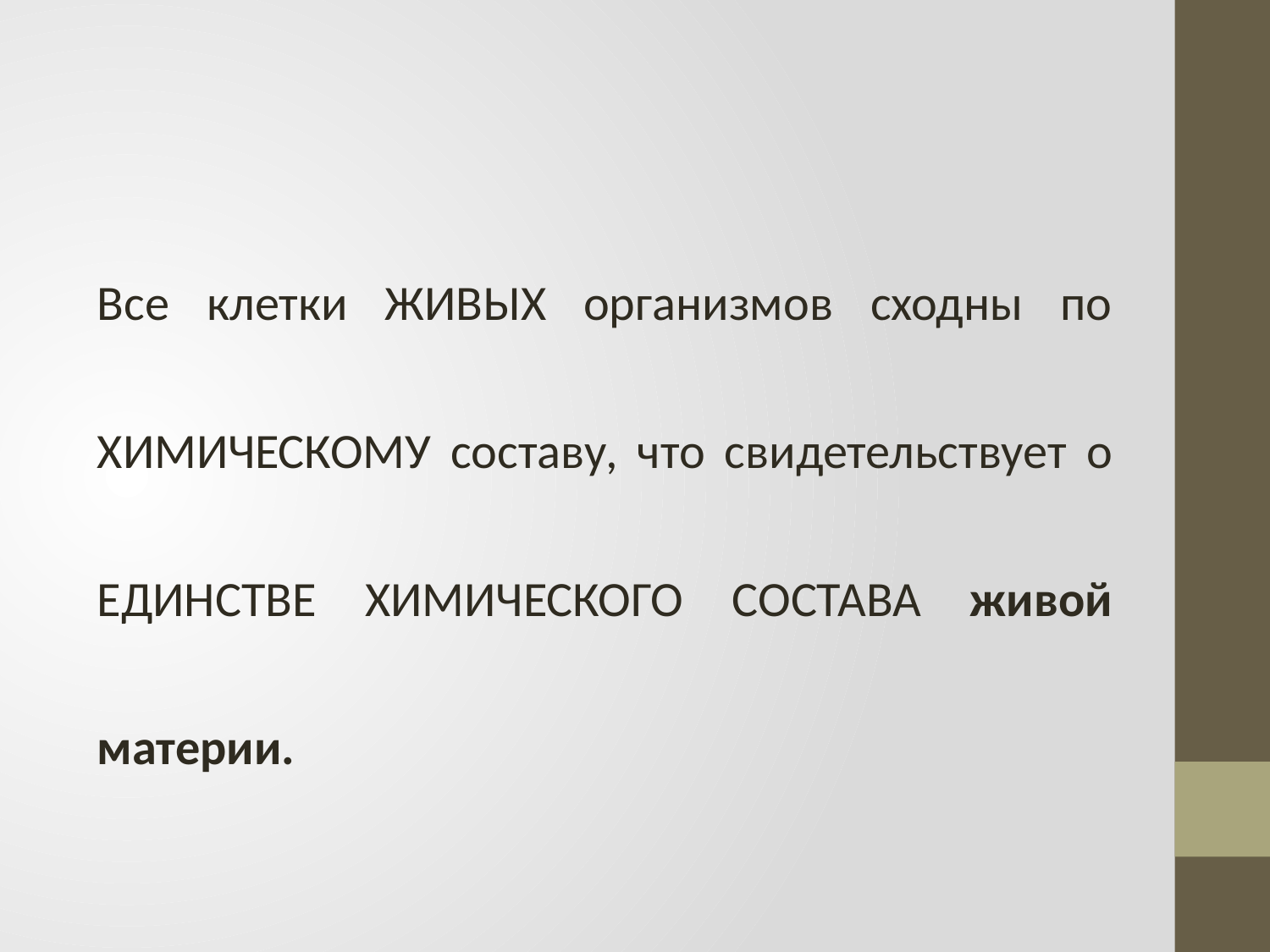

Все клетки ЖИВЫХ организмов сходны по ХИМИЧЕСКОМУ составу, что свидетельствует о ЕДИНСТВЕ ХИМИЧЕСКОГО СОСТАВА живой материи.